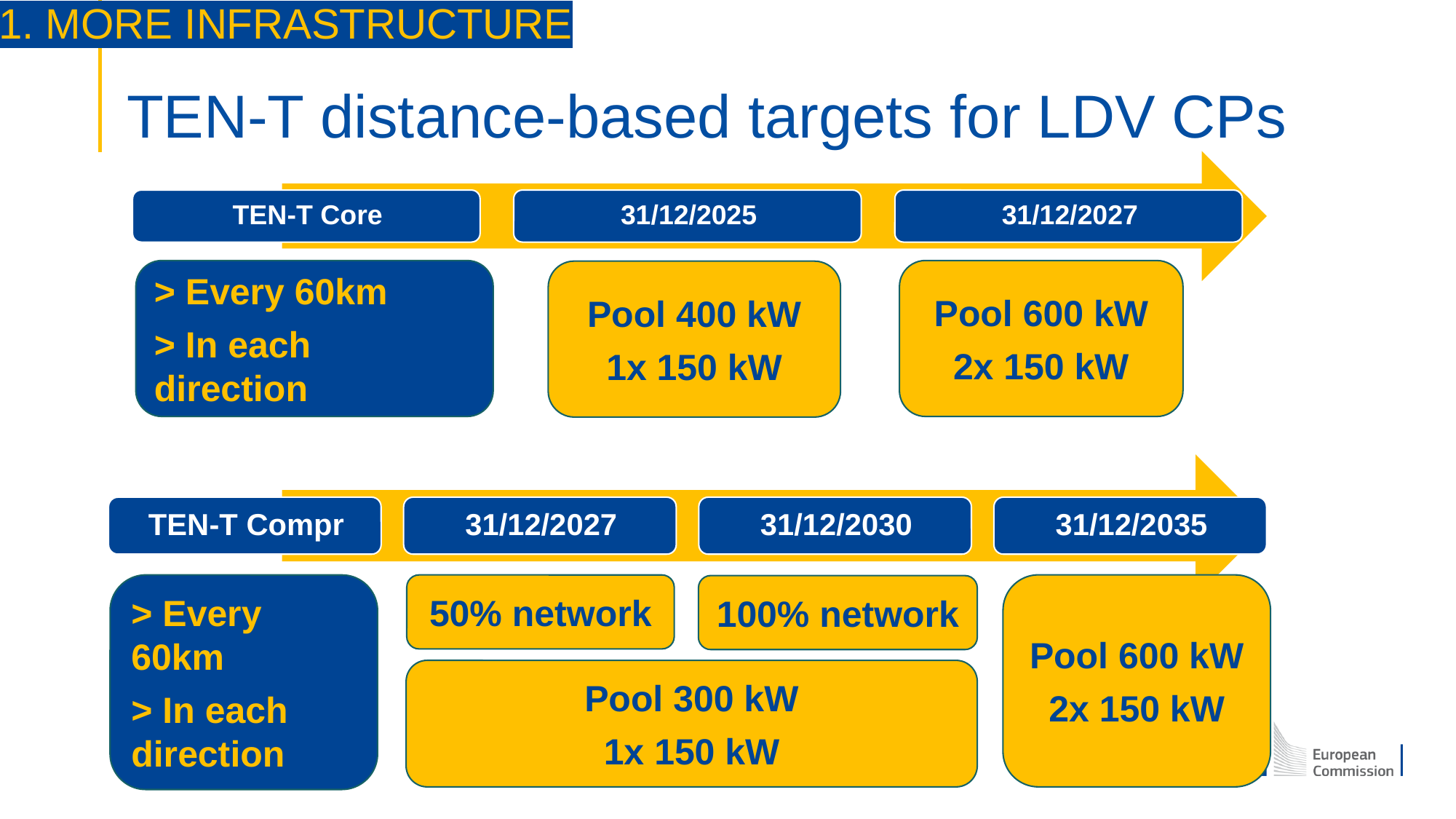

1. MORE INFRASTRUCTURE
# TEN-T distance-based targets for LDV CPs
TEN-T Core
31/12/2025
31/12/2027
> Every 60km
> In each direction
Pool 600 kW
2x 150 kW
Pool 400 kW
1x 150 kW
TEN-T Compr
31/12/2027
31/12/2030
31/12/2035
> Every 60km
> In each direction
Pool 600 kW
2x 150 kW
50% network
100% network
Pool 300 kW
1x 150 kW